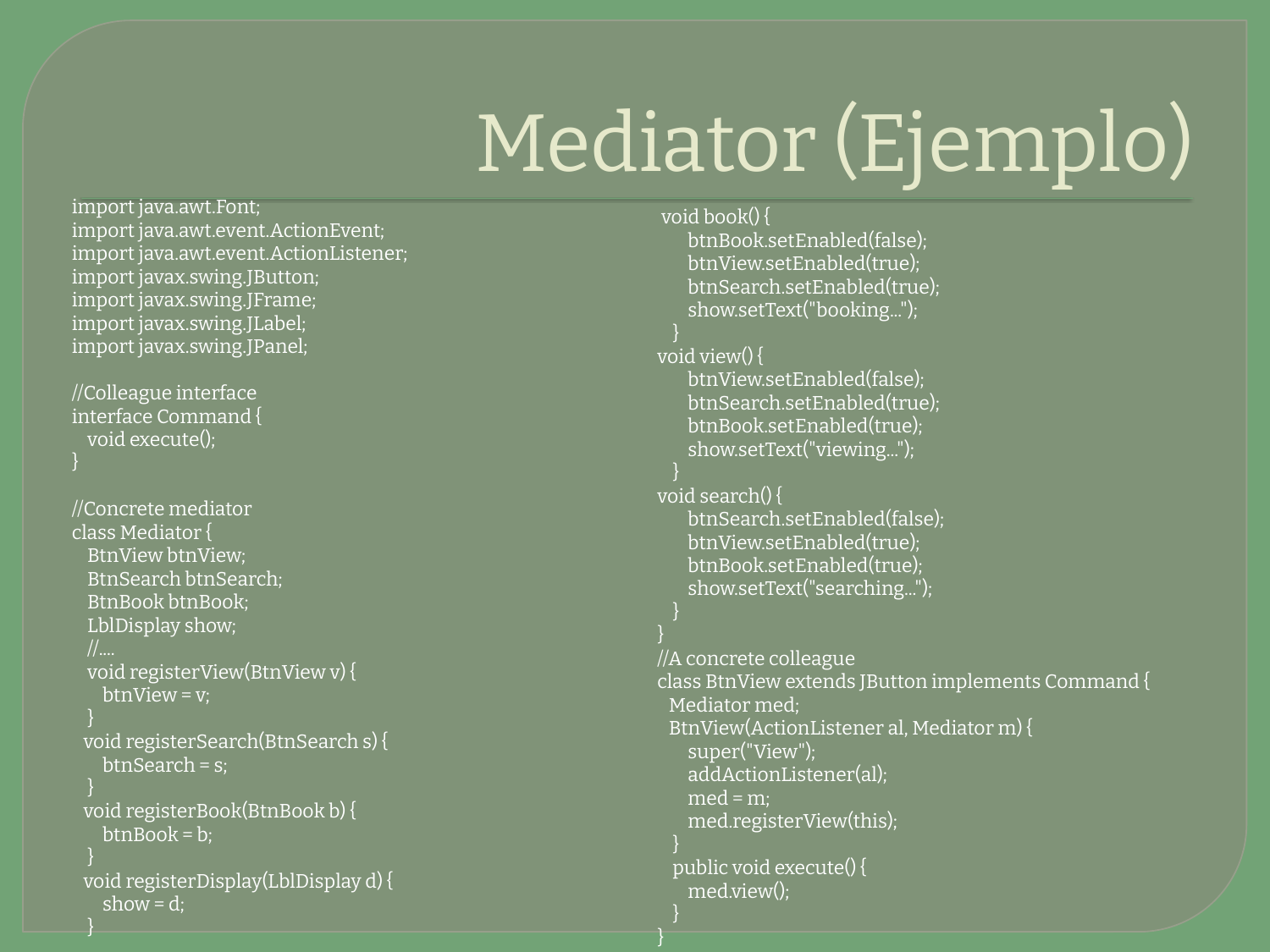

# Mediator (Ejemplo)
import java.awt.Font;
import java.awt.event.ActionEvent;
import java.awt.event.ActionListener;
import javax.swing.JButton;
import javax.swing.JFrame;
import javax.swing.JLabel;
import javax.swing.JPanel;

//Colleague interface
interface Command {
    void execute();
}

//Concrete mediator
class Mediator {
    BtnView btnView;
    BtnSearch btnSearch;
    BtnBook btnBook;
    LblDisplay show;
    //....
    void registerView(BtnView v) {
        btnView = v;
    }
   void registerSearch(BtnSearch s) {
        btnSearch = s;
    }
   void registerBook(BtnBook b) {
        btnBook = b;
    }
   void registerDisplay(LblDisplay d) {
        show = d;
    }

 void book() {
        btnBook.setEnabled(false);
        btnView.setEnabled(true);
        btnSearch.setEnabled(true);
        show.setText("booking...");
    }
void view() {
        btnView.setEnabled(false);
        btnSearch.setEnabled(true);
        btnBook.setEnabled(true);
        show.setText("viewing...");
    }
void search() {
        btnSearch.setEnabled(false);
        btnView.setEnabled(true);
        btnBook.setEnabled(true);
        show.setText("searching...");
    }
}
//A concrete colleague
class BtnView extends JButton implements Command {
   Mediator med;
   BtnView(ActionListener al, Mediator m) {
        super("View");
        addActionListener(al);
        med = m;
        med.registerView(this);
    }
    public void execute() {
        med.view();
    }
}